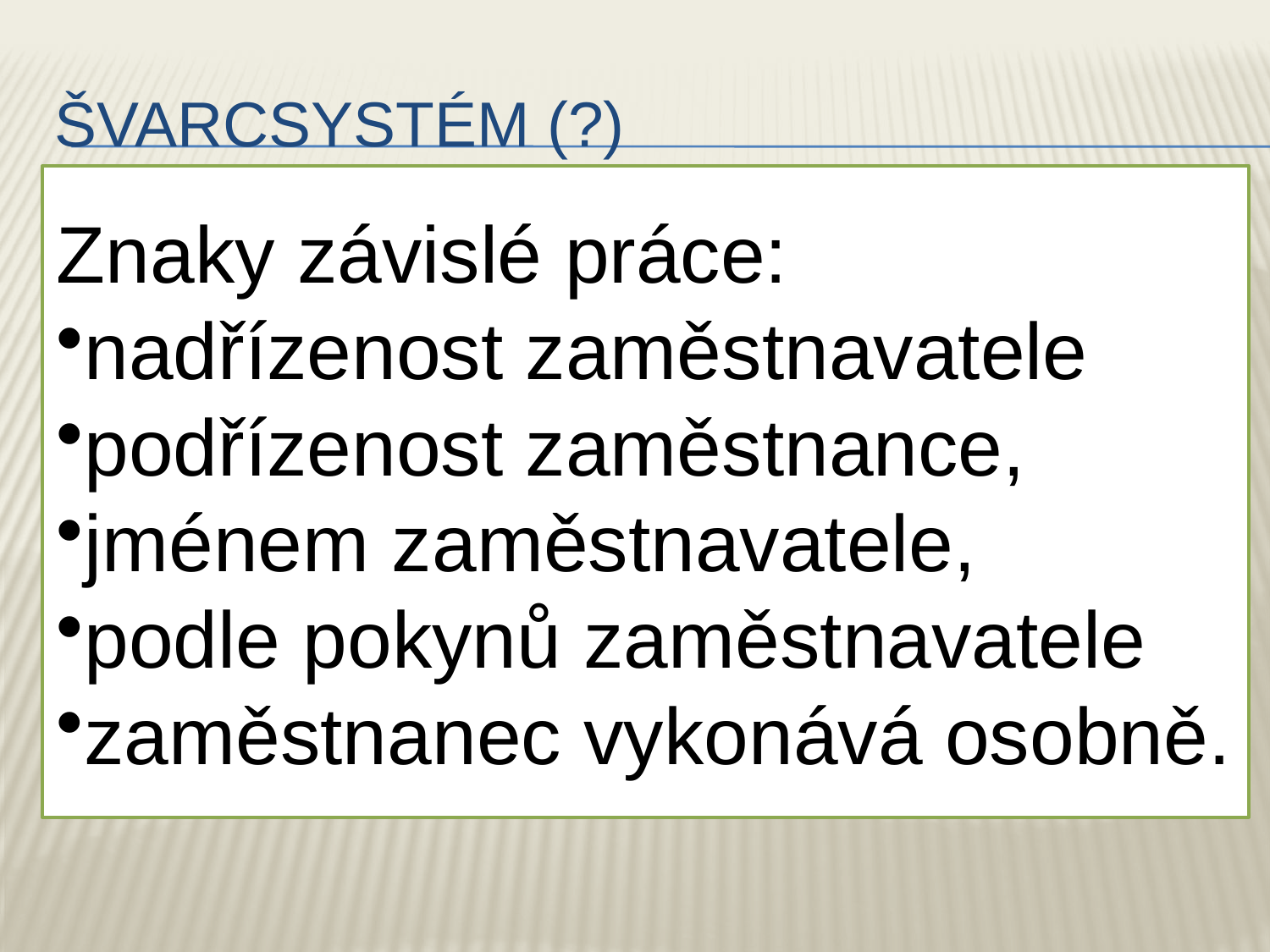

# Švarcsystém (?)
Znaky závislé práce:
nadřízenost zaměstnavatele
podřízenost zaměstnance,
jménem zaměstnavatele,
podle pokynů zaměstnavatele
zaměstnanec vykonává osobně.